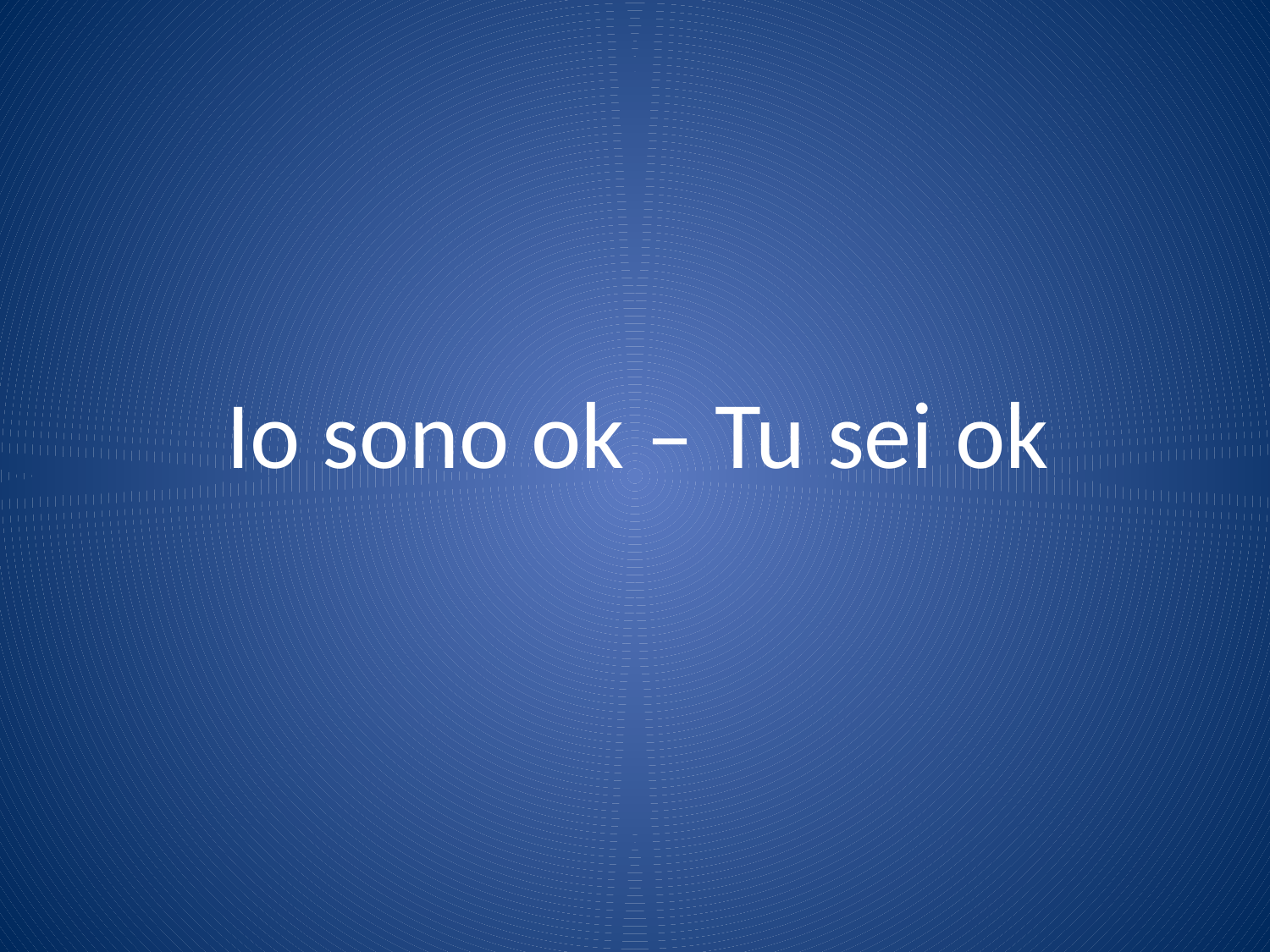

# Io sono ok – Tu sei ok